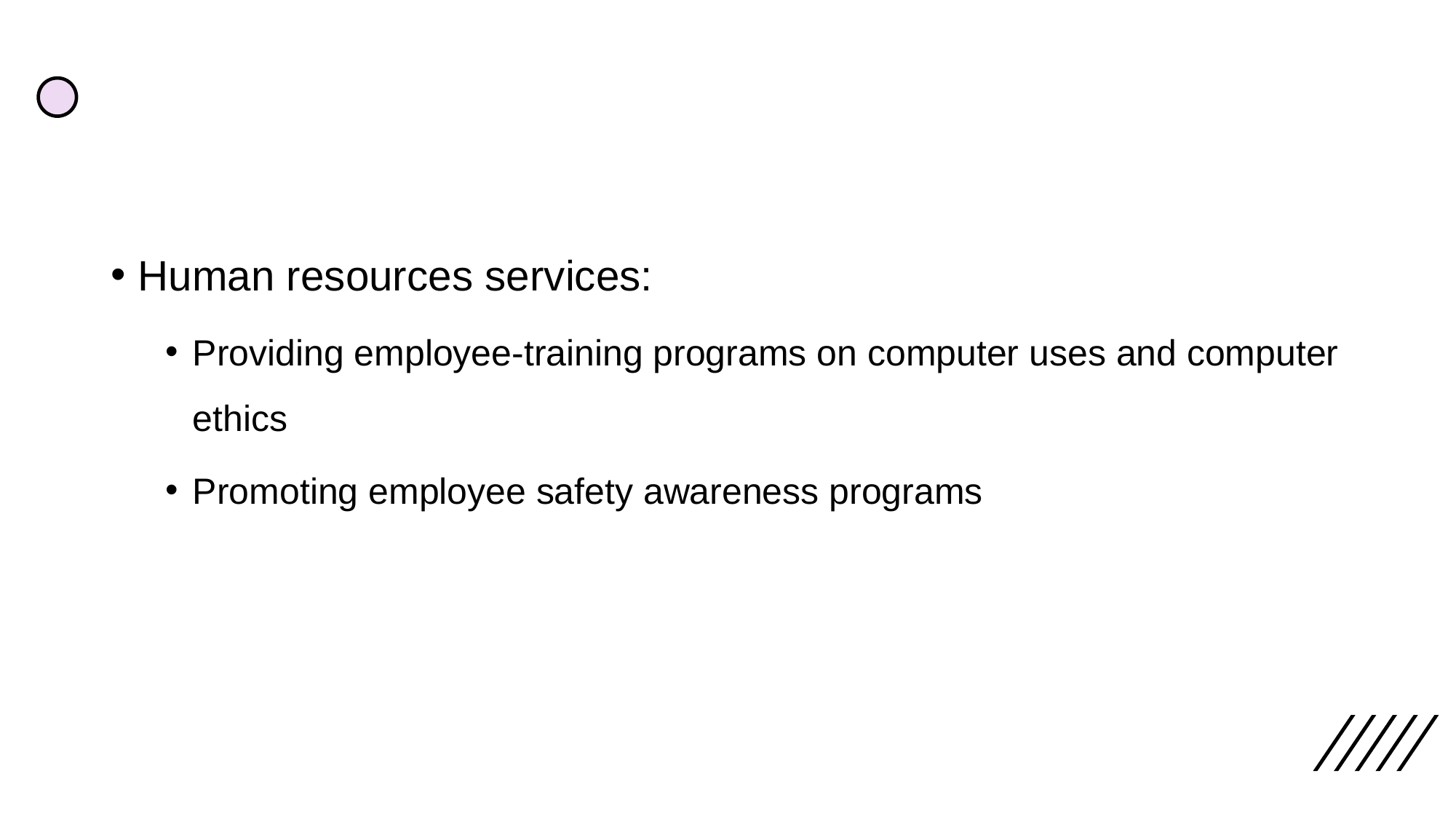

#
Human resources services:
Providing employee-training programs on computer uses and computer ethics
Promoting employee safety awareness programs